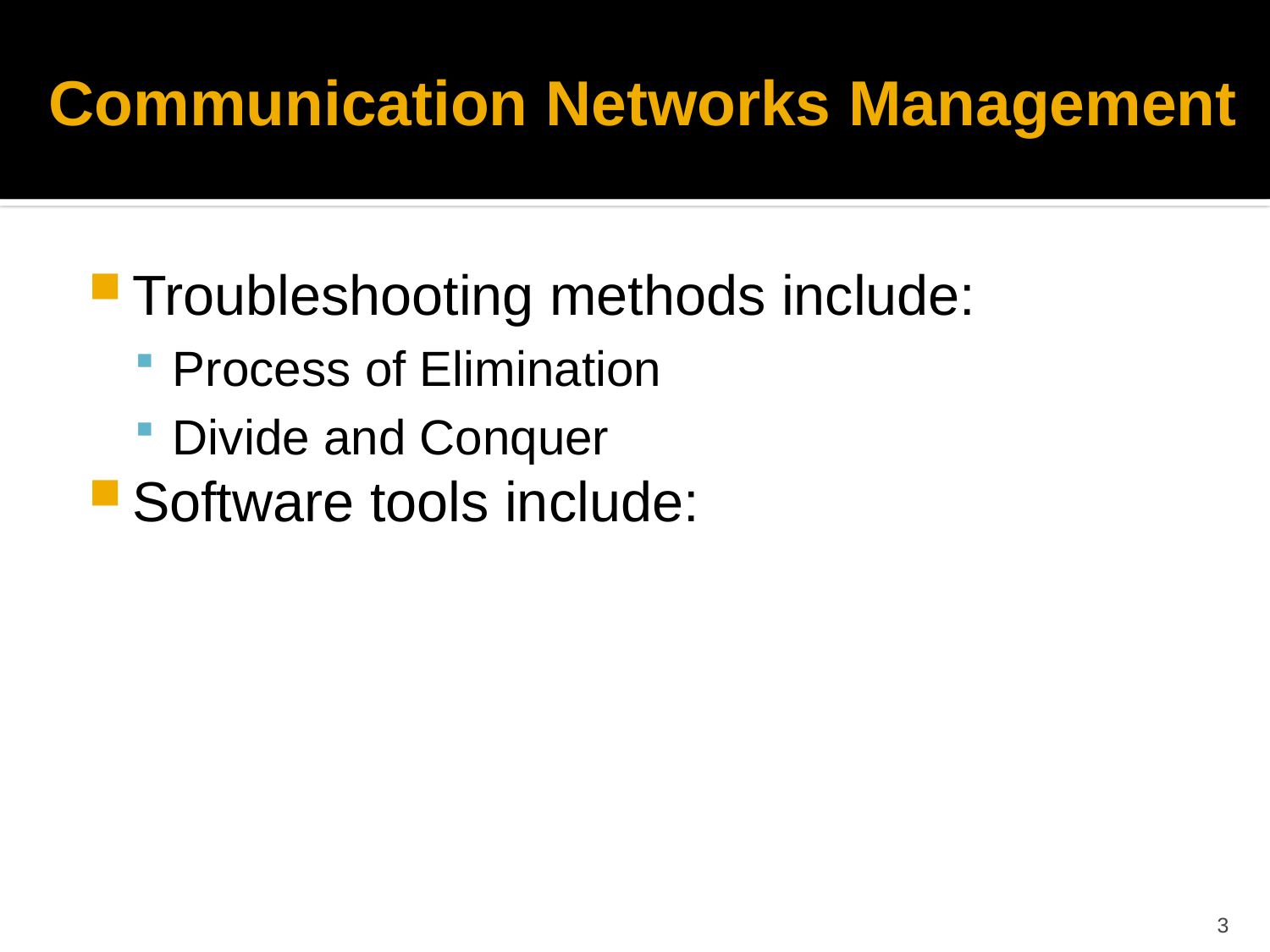

# Communication Networks Management
Troubleshooting methods include:
Process of Elimination
Divide and Conquer
Software tools include:

3